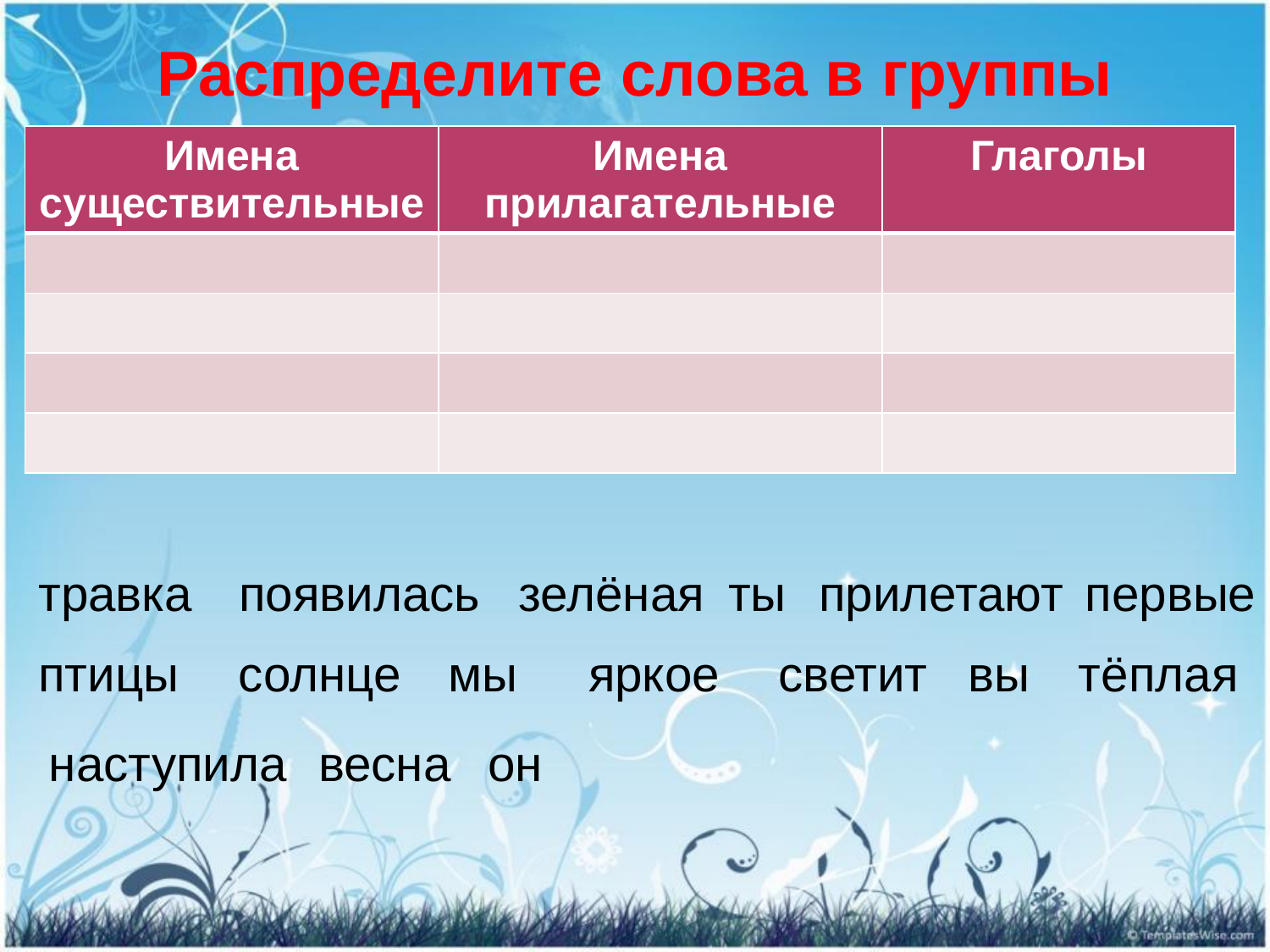

# Распределите слова в группы
| Имена существительные | Имена прилагательные | Глаголы |
| --- | --- | --- |
|  |  |  |
|  |  |  |
|  |  |  |
|  |  |  |
травка
появилась
зелёная
ты
прилетают
первые
птицы
солнце
мы
яркое
светит
вы
тёплая
наступила
весна
он